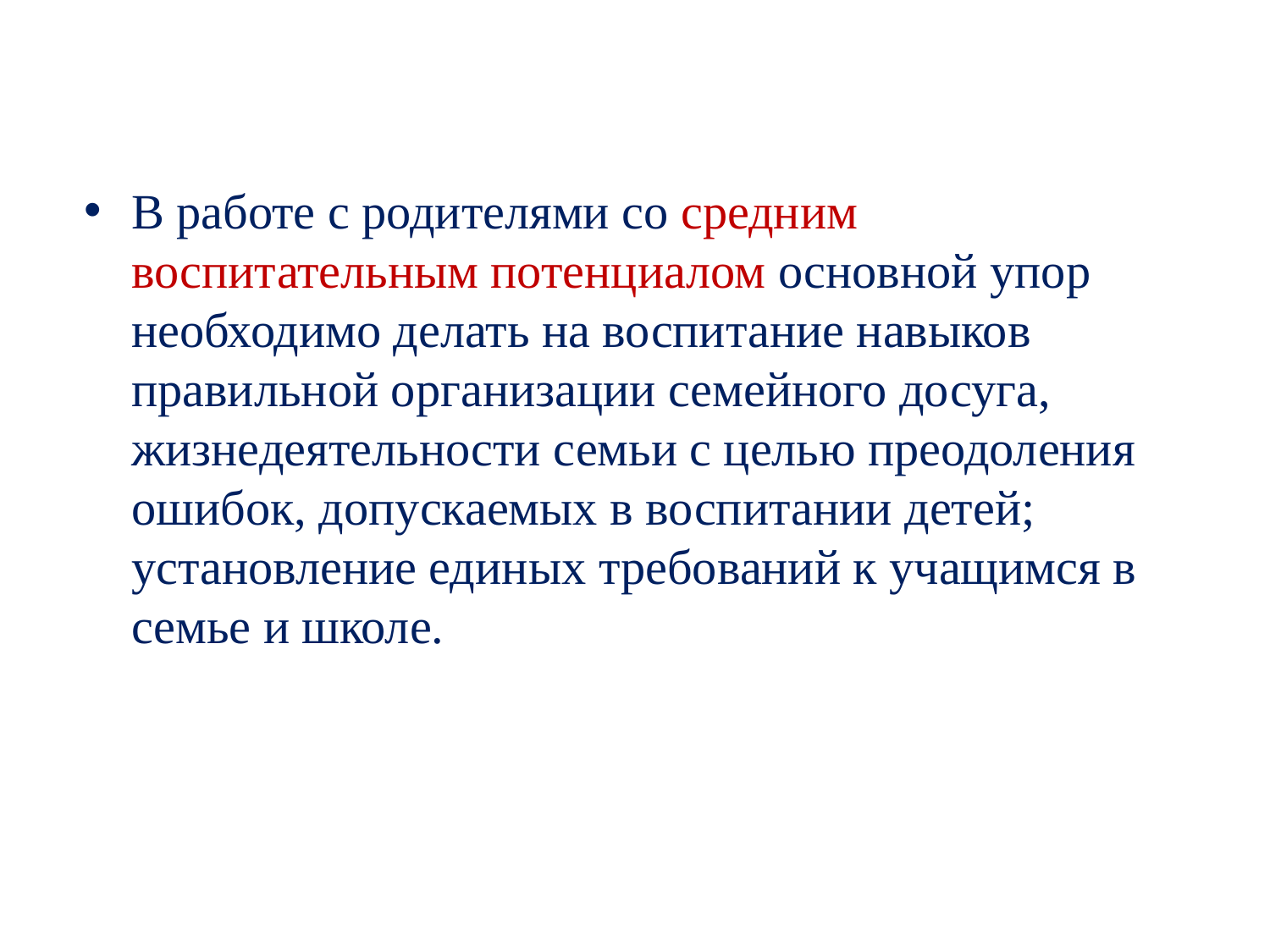

В работе с родителями со средним воспитательным потенциалом основной упор необходимо делать на воспитание навыков правильной организации семейного досуга, жизнедеятельности семьи с целью преодоления ошибок, допускаемых в воспитании детей; установление единых требований к учащимся в семье и школе.